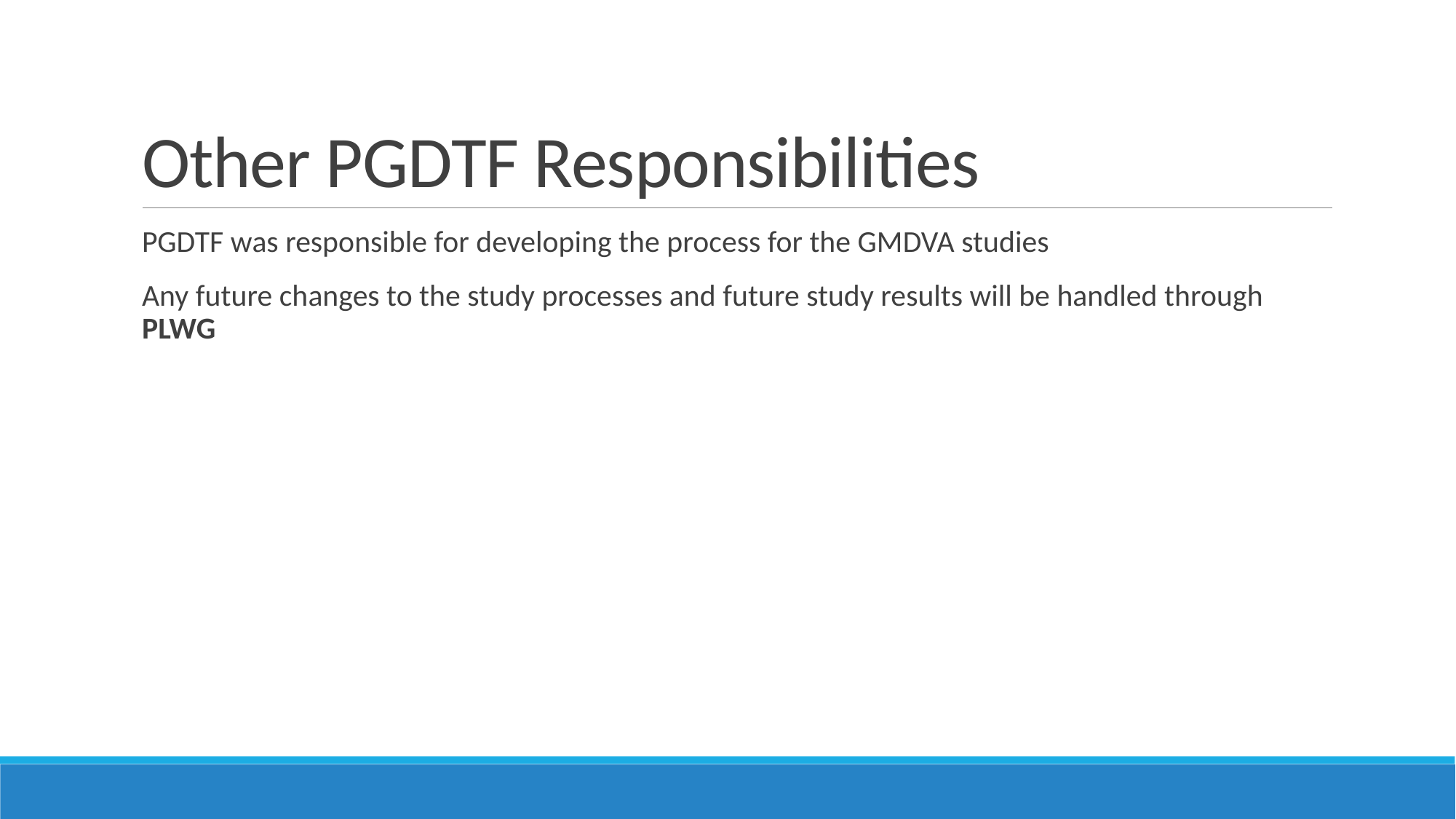

# Other PGDTF Responsibilities
PGDTF was responsible for developing the process for the GMDVA studies
Any future changes to the study processes and future study results will be handled through PLWG